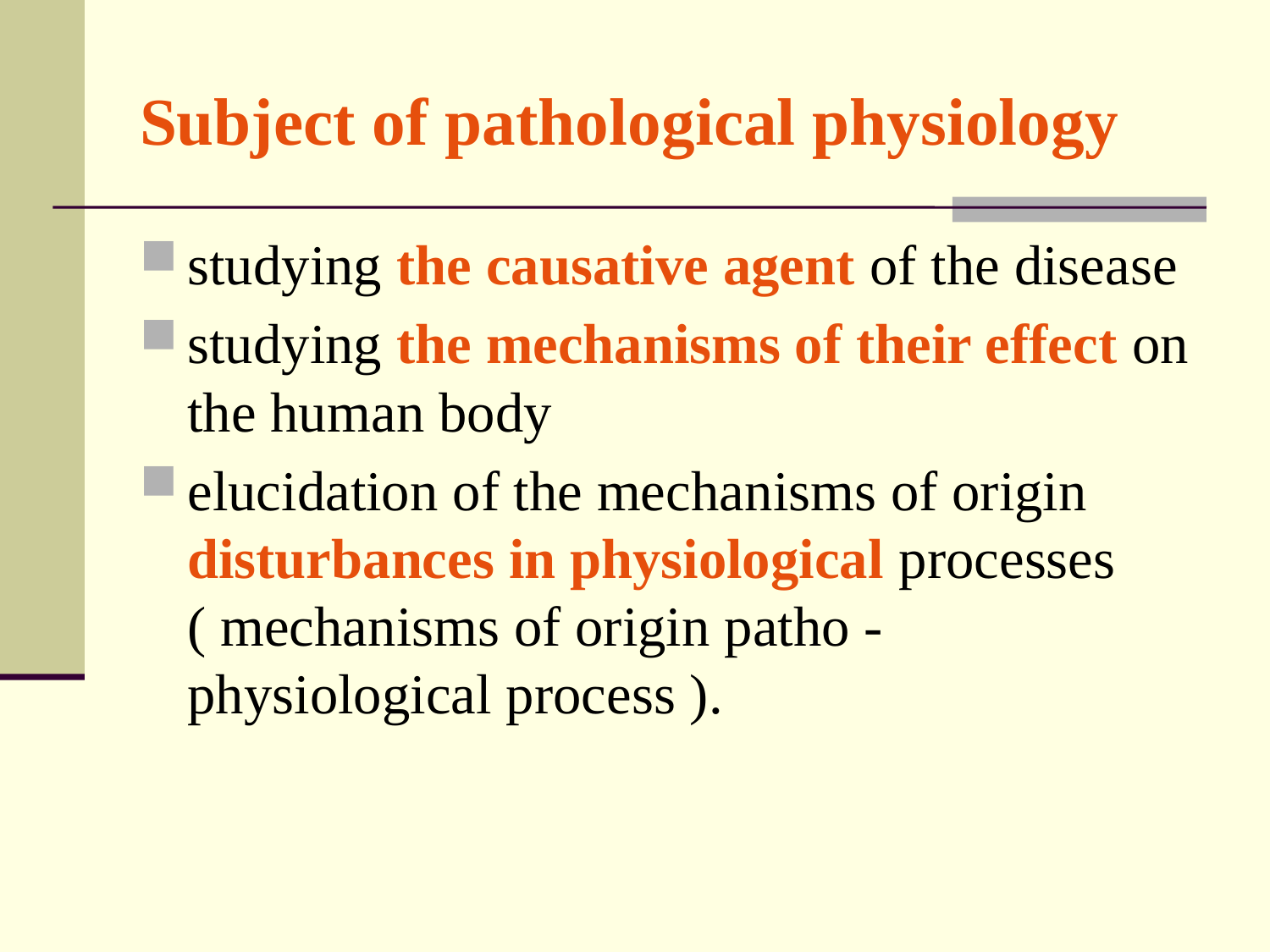

# Subject of pathological physiology
studying the causative agent of the disease
studying the mechanisms of their effect on the human body
elucidation of the mechanisms of origin disturbances in physiological processes ( mechanisms of origin patho - physiological process ).